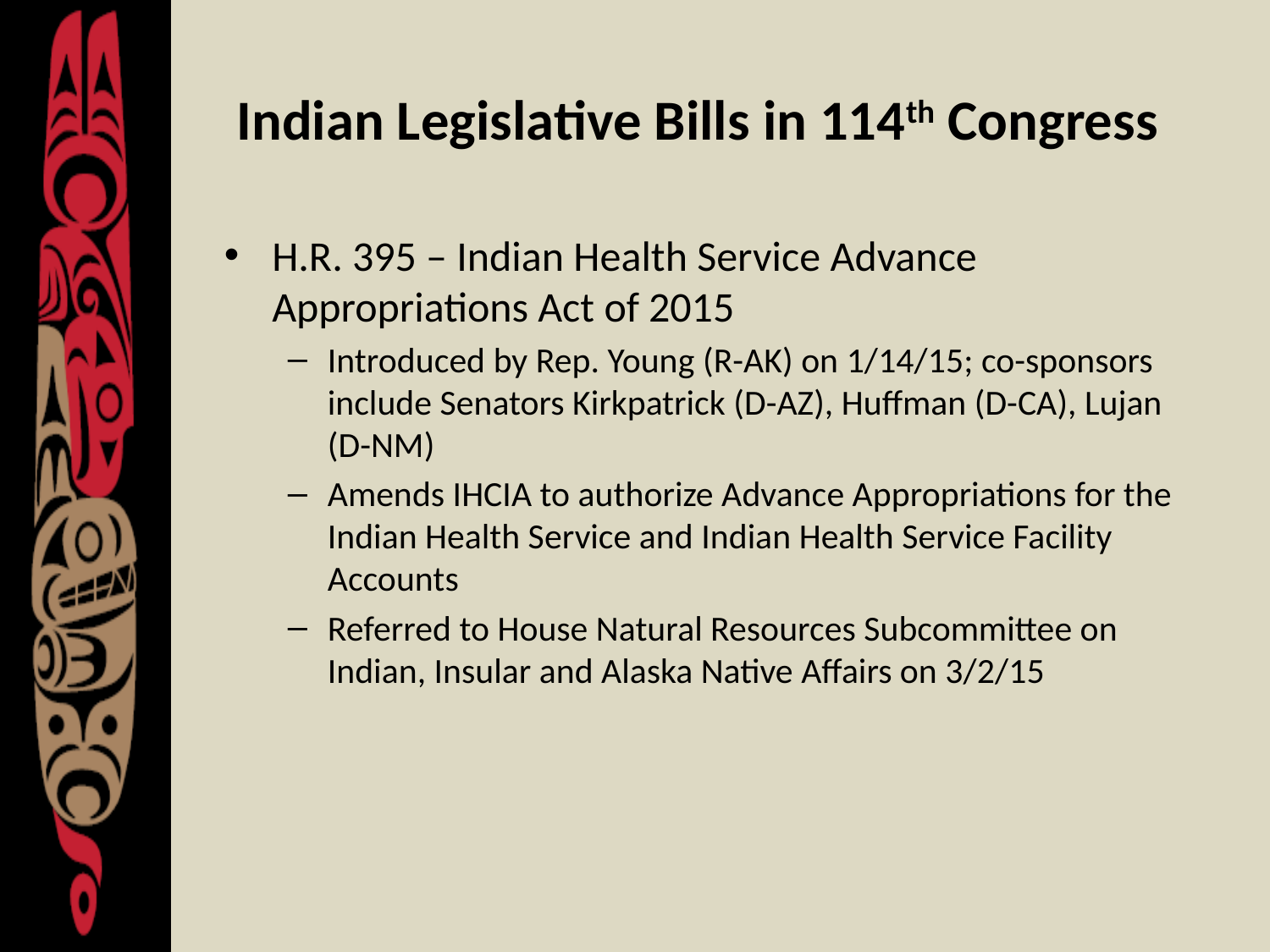

# Indian Legislative Bills in 114th Congress
H.R. 395 – Indian Health Service Advance Appropriations Act of 2015
Introduced by Rep. Young (R-AK) on 1/14/15; co-sponsors include Senators Kirkpatrick (D-AZ), Huffman (D-CA), Lujan (D-NM)
Amends IHCIA to authorize Advance Appropriations for the Indian Health Service and Indian Health Service Facility Accounts
Referred to House Natural Resources Subcommittee on Indian, Insular and Alaska Native Affairs on 3/2/15